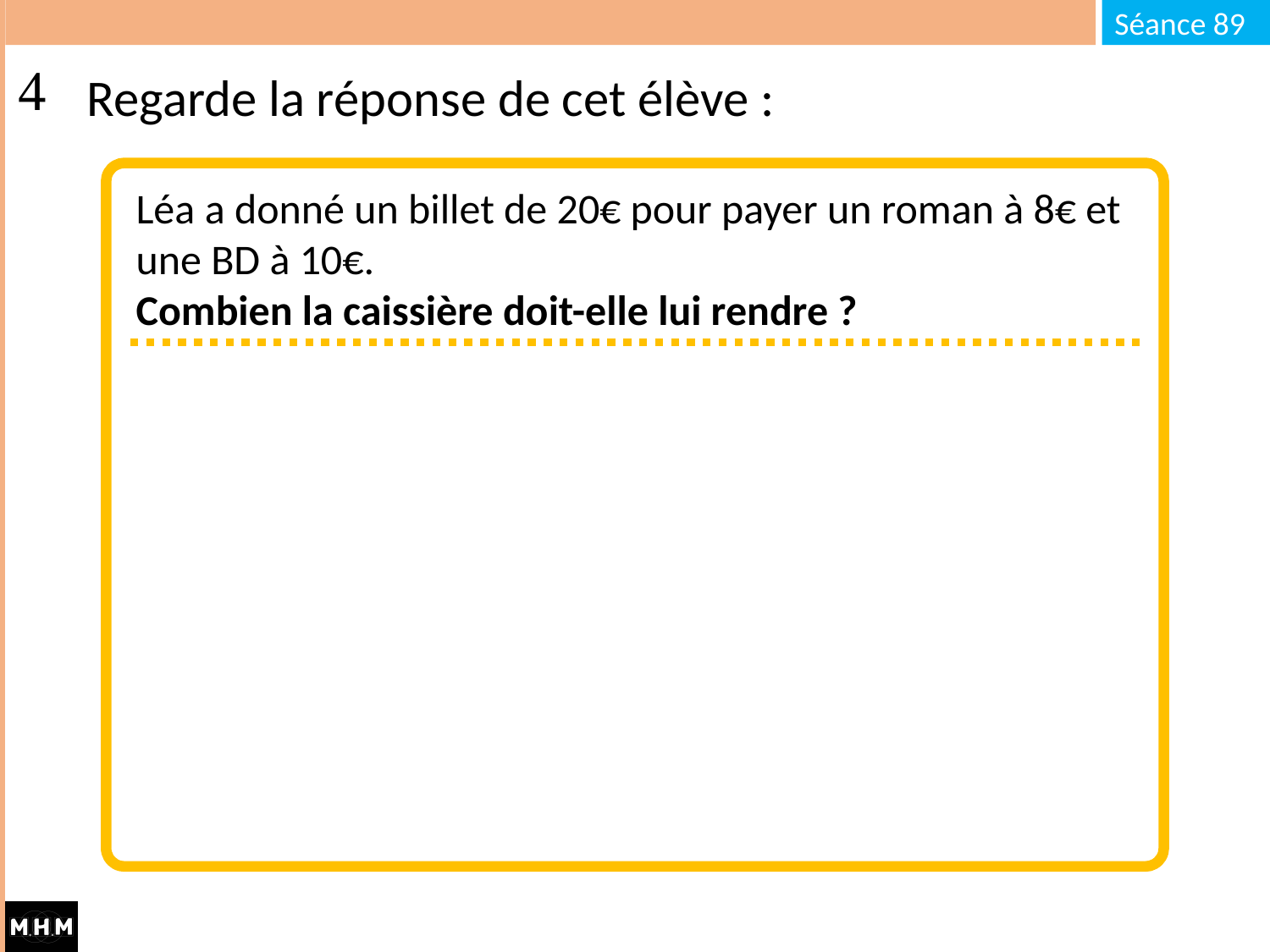

# Regarde la réponse de cet élève :

Léa a donné un billet de 20€ pour payer un roman à 8€ et une BD à 10€.
Combien la caissière doit-elle lui rendre ?